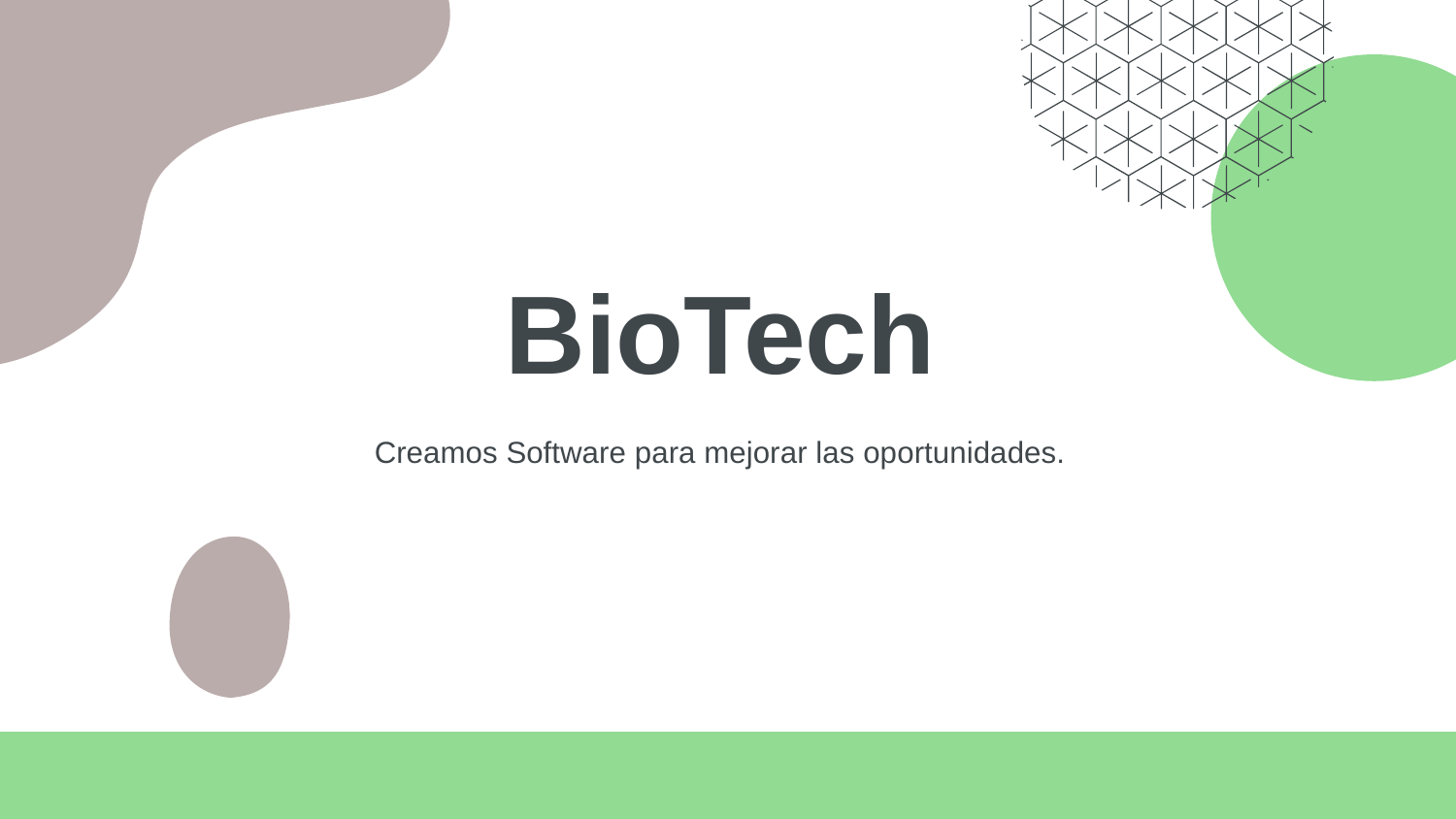

# BioTech
Creamos Software para mejorar las oportunidades.